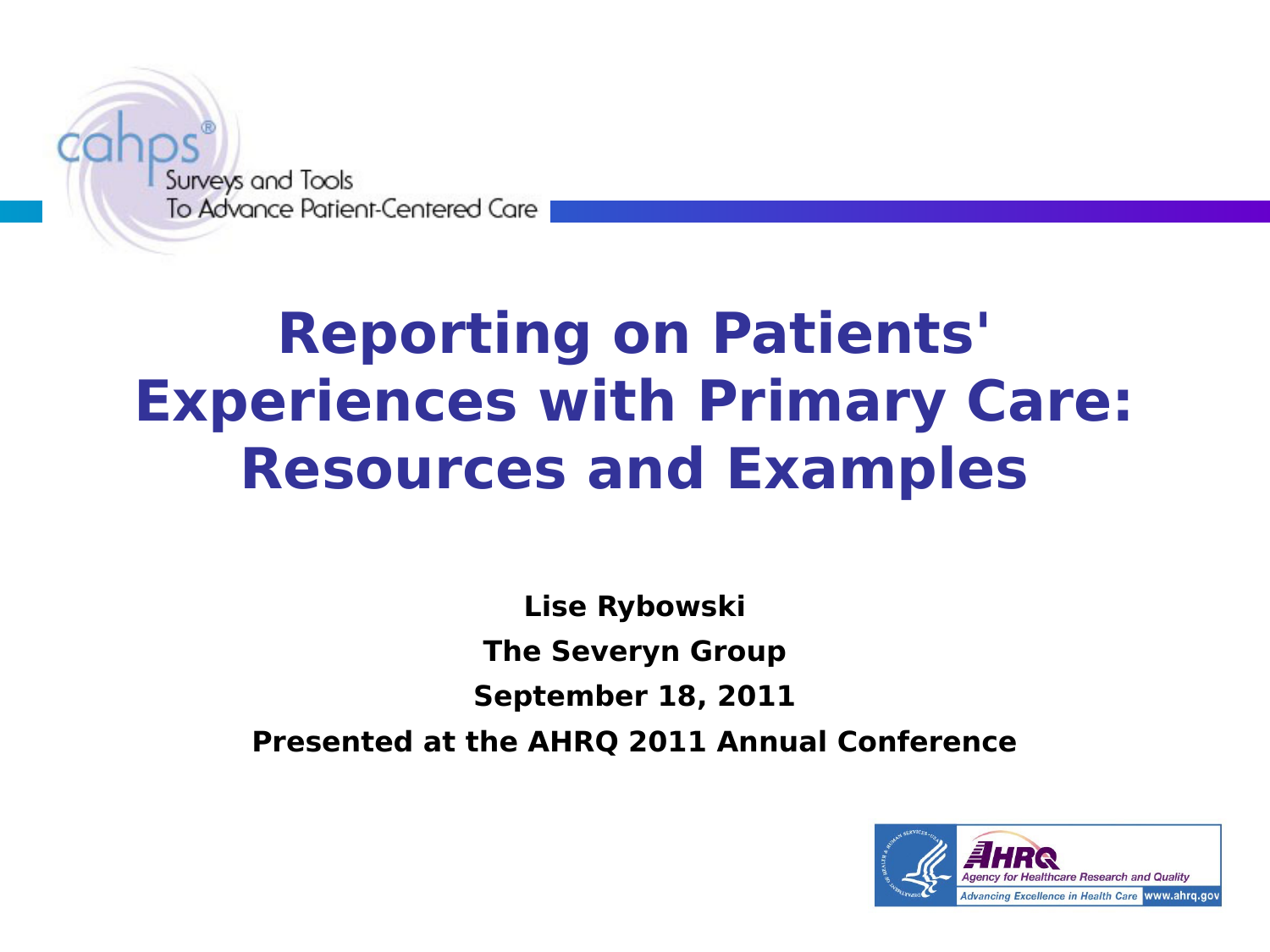

# Reporting on Patients' Experiences with Primary Care: Resources and Examples
Lise Rybowski
The Severyn Group
September 18, 2011
Presented at the AHRQ 2011 Annual Conference